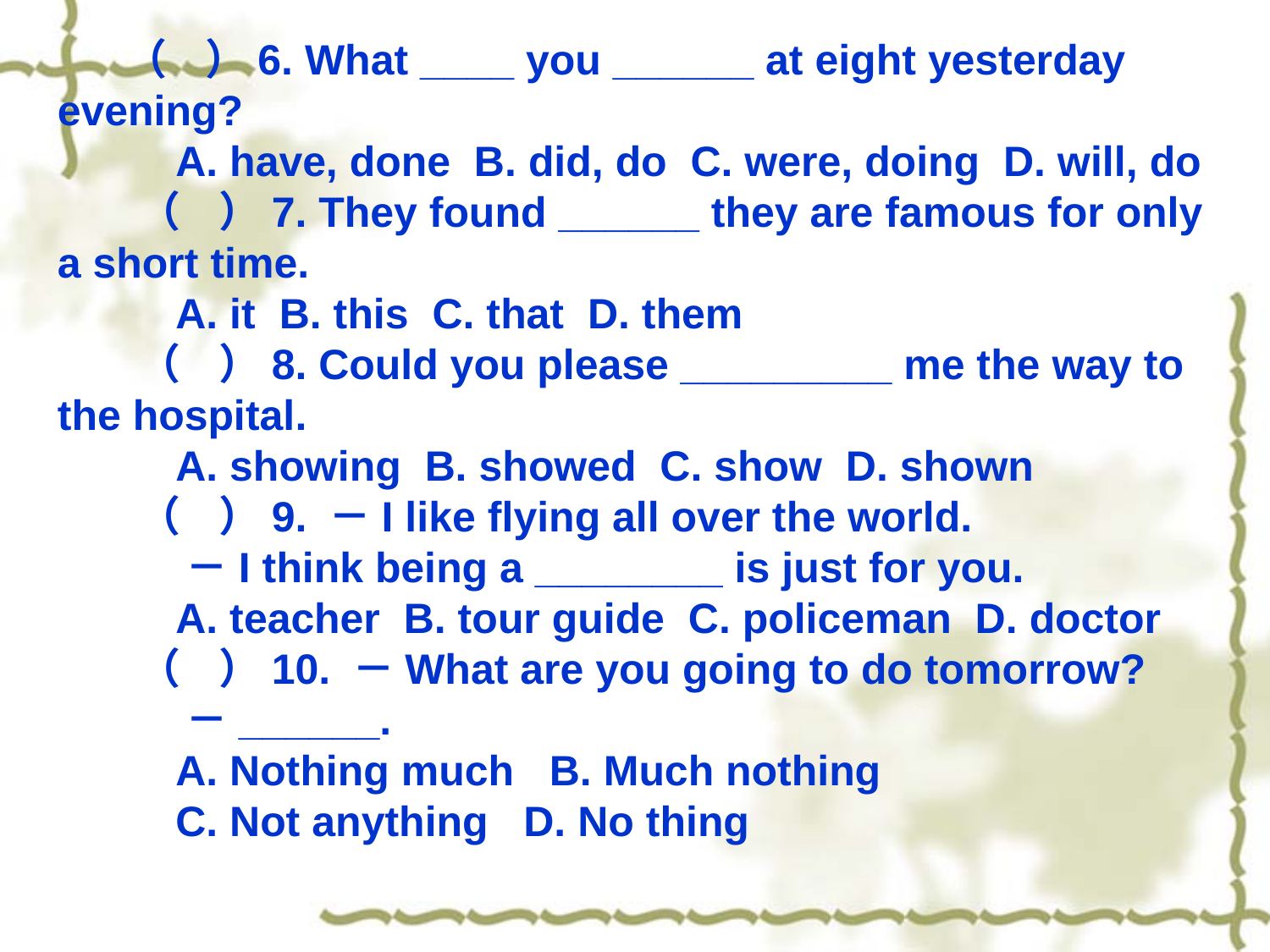

（    ）6. What ____ you ______ at eight yesterday evening?
          A. have, done  B. did, do  C. were, doing  D. will, do
      （    ）7. They found ______ they are famous for only a short time.
          A. it  B. this  C. that  D. them
      （    ）8. Could you please _________ me the way to the hospital.
          A. showing  B. showed  C. show  D. shown
      （    ）9. －I like flying all over the world.
          －I think being a ________ is just for you.
          A. teacher  B. tour guide  C. policeman  D. doctor
      （    ）10. －What are you going to do tomorrow?
          －______.
          A. Nothing much   B. Much nothing
          C. Not anything   D. No thing